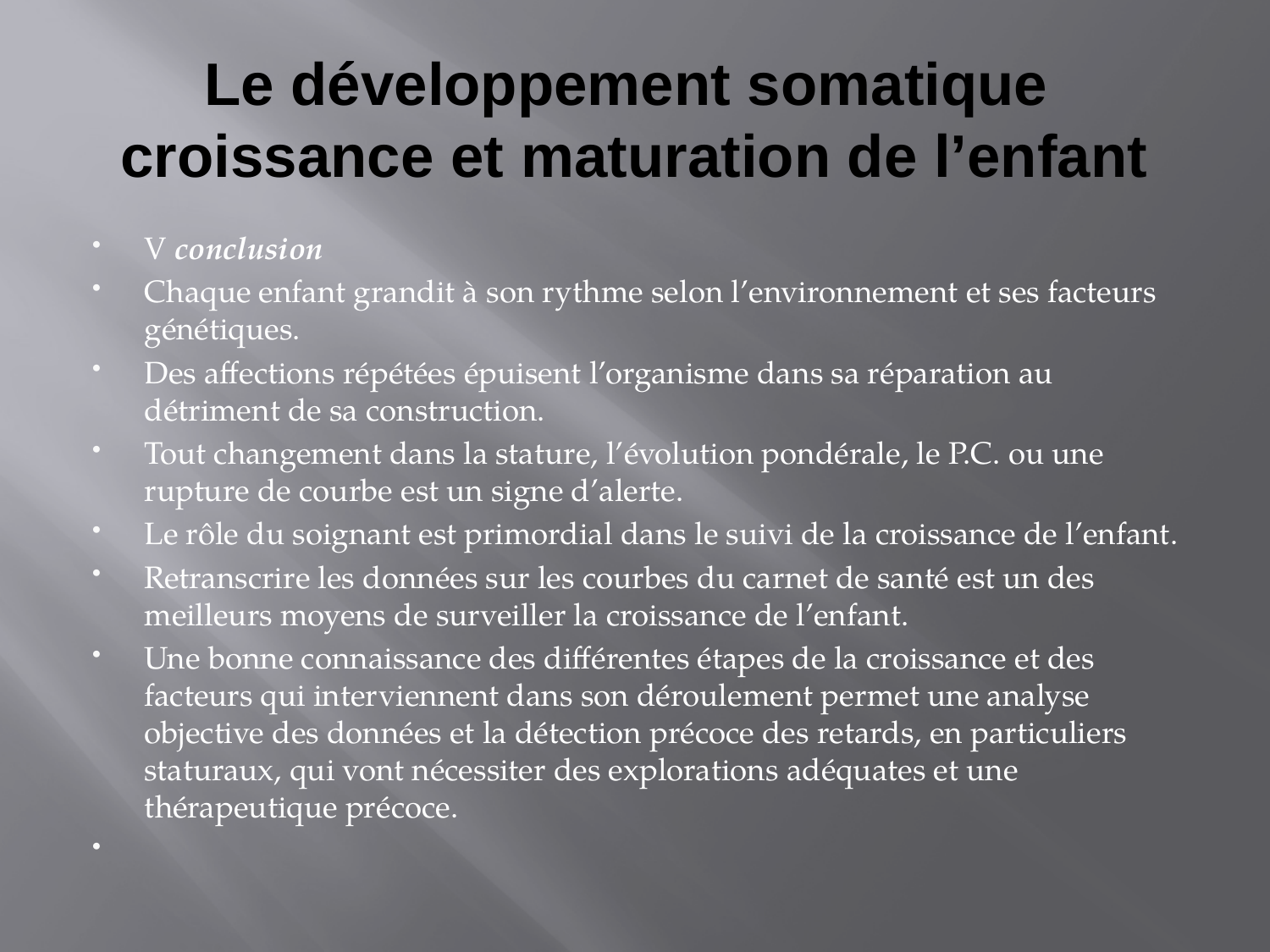

# Le développement somatique croissance et maturation de l’enfant
V conclusion
Chaque enfant grandit à son rythme selon l’environnement et ses facteurs génétiques.
Des affections répétées épuisent l’organisme dans sa réparation au détriment de sa construction.
Tout changement dans la stature, l’évolution pondérale, le P.C. ou une rupture de courbe est un signe d’alerte.
Le rôle du soignant est primordial dans le suivi de la croissance de l’enfant.
Retranscrire les données sur les courbes du carnet de santé est un des meilleurs moyens de surveiller la croissance de l’enfant.
Une bonne connaissance des différentes étapes de la croissance et des facteurs qui interviennent dans son déroulement permet une analyse objective des données et la détection précoce des retards, en particuliers staturaux, qui vont nécessiter des explorations adéquates et une thérapeutique précoce.